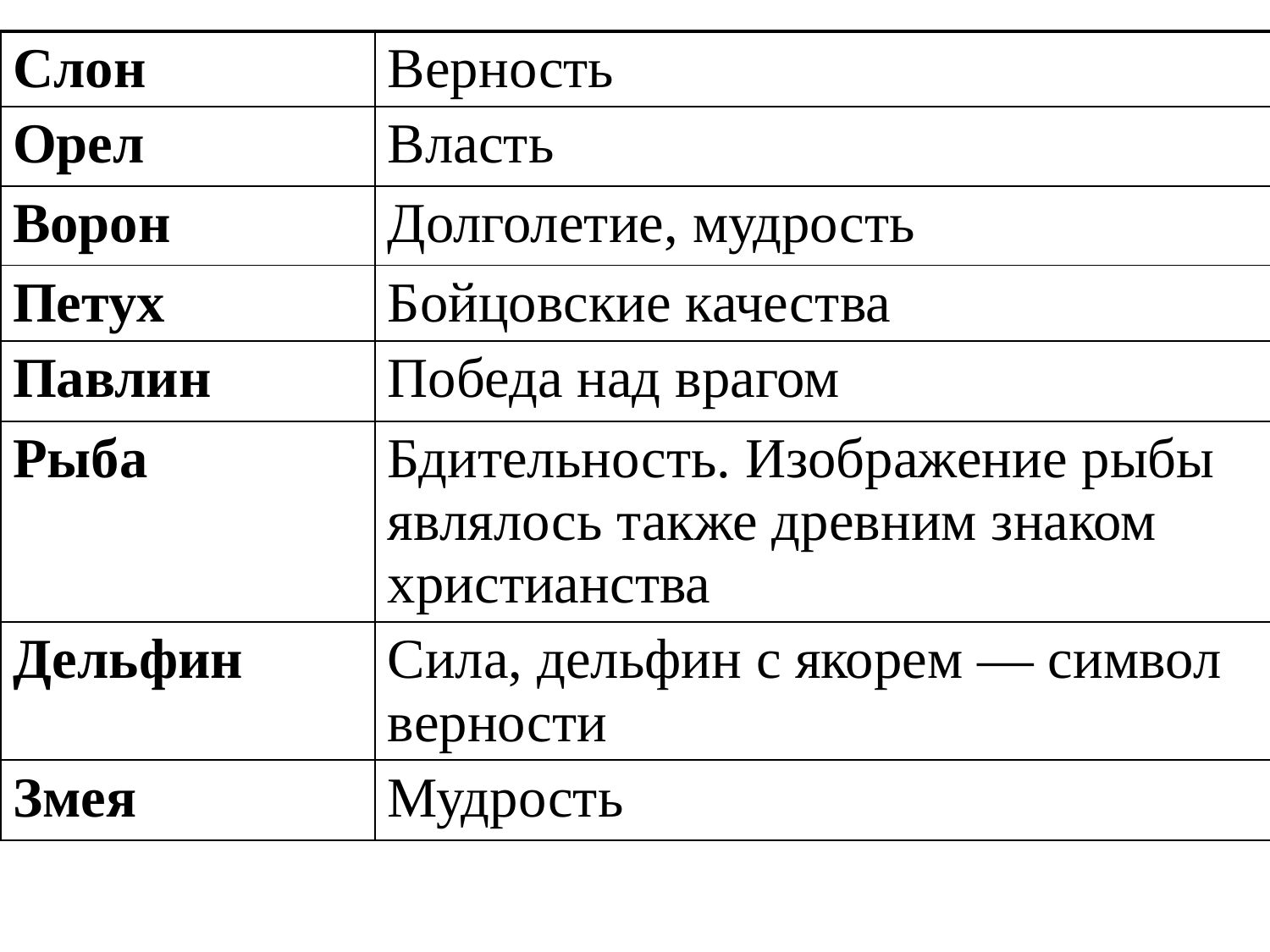

| Слон | Верность |
| --- | --- |
| Орел | Власть |
| Ворон | Долголетие, мудрость |
| Петух | Бойцовские качества |
| Павлин | Победа над врагом |
| Рыба | Бдительность. Изображение рыбы являлось также древним знаком христианства |
| Дельфин | Сила, дельфин с якорем — символ верности |
| Змея | Мудрость |